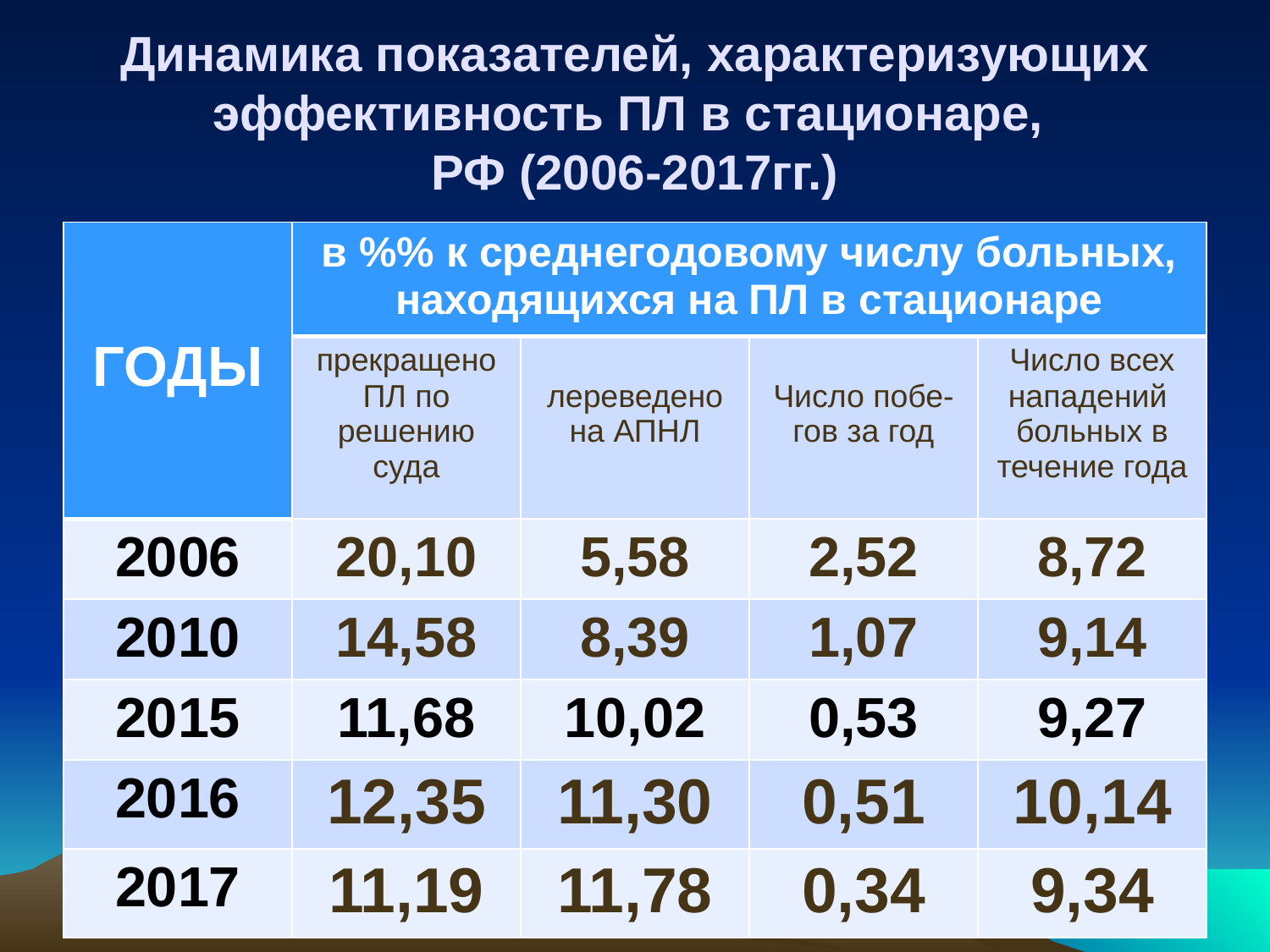

# Динамика показателей, характеризующих эффективность ПЛ в стационаре, РФ (2006-2017гг.)
| ГОДЫ | в %% к среднегодовому числу больных, находящихся на ПЛ в стационаре |  |  |  |
| --- | --- | --- | --- | --- |
|  | прекращено ПЛ по решению суда | лереведено на АПНЛ | Число побе-гов за год | Число всех нападений больных в течение года |
| 2006 | 20,10 | 5,58 | 2,52 | 8,72 |
| 2010 | 14,58 | 8,39 | 1,07 | 9,14 |
| 2015 | 11,68 | 10,02 | 0,53 | 9,27 |
| 2016 | 12,35 | 11,30 | 0,51 | 10,14 |
| 2017 | 11,19 | 11,78 | 0,34 | 9,34 |